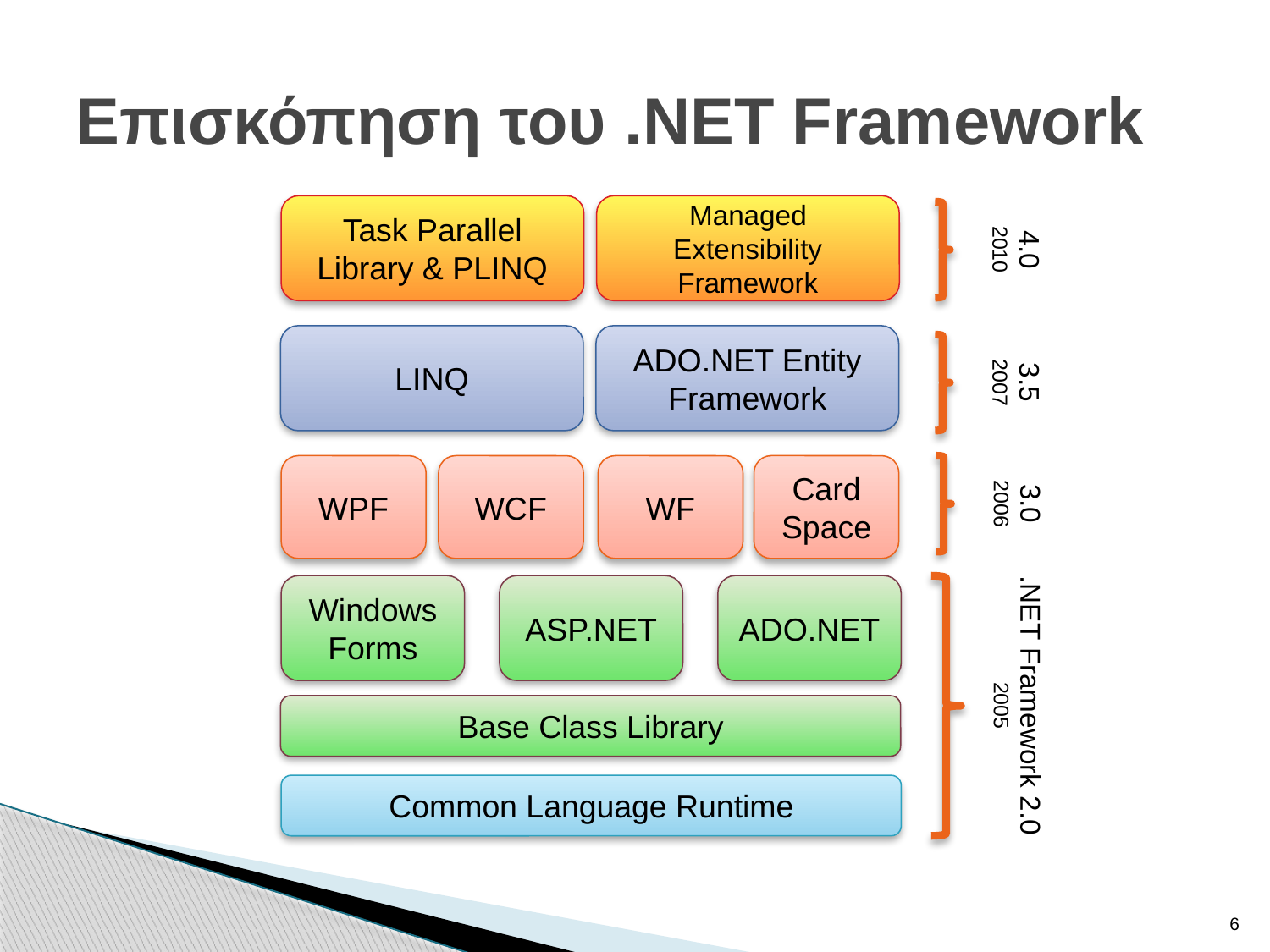

# Επισκόπηση του .NET Framework
Task Parallel Library & PLINQ
Managed Extensibility Framework

4.0
2010
LINQ
ADO.NET Entity Framework

3.5
2007
WPF
WCF
WF
Card Space

3.0
2006
Windows Forms
ASP.NET
ADO.NET

.NET Framework 2.0
2005
Base Class Library
Common Language Runtime
6